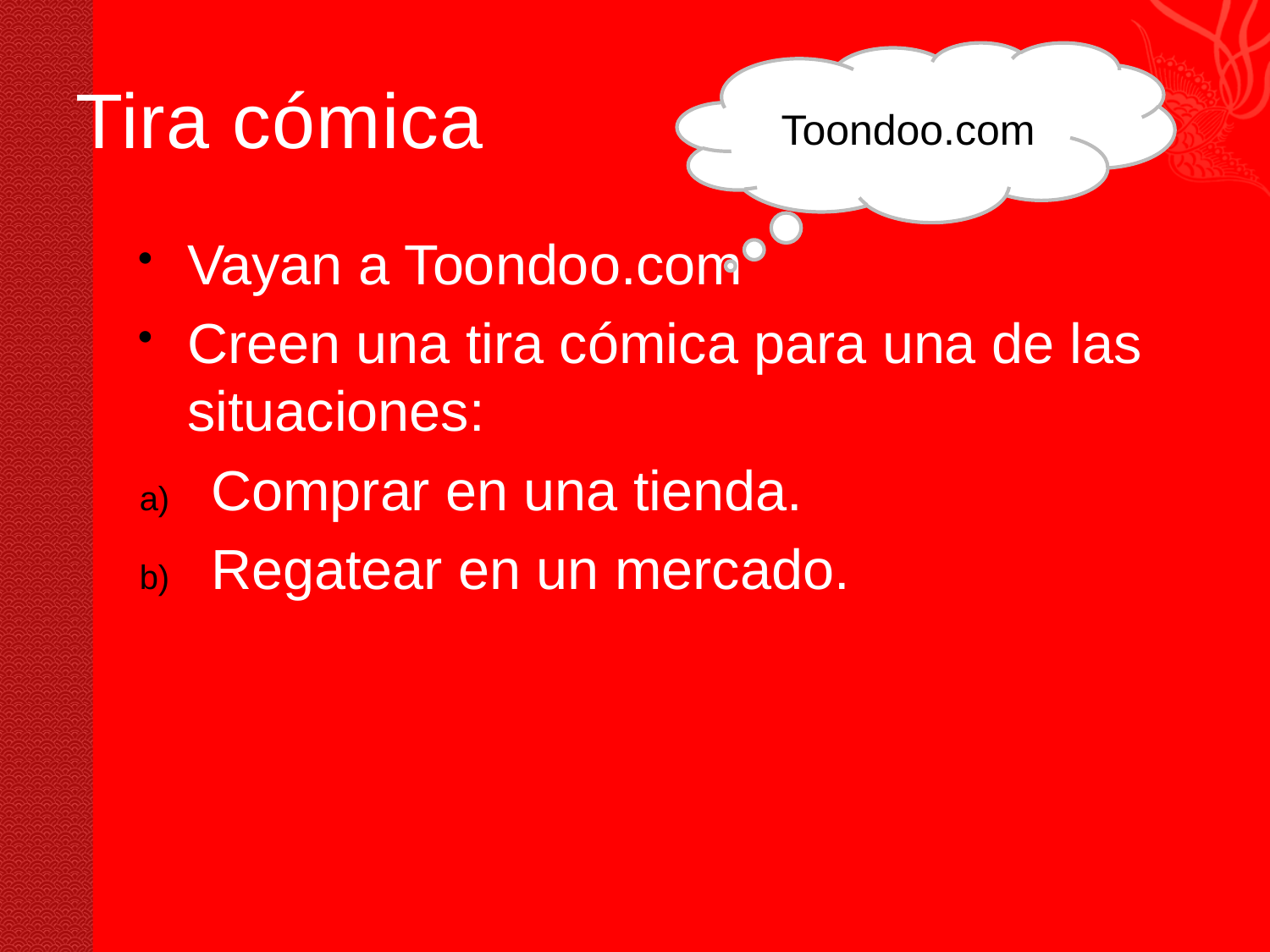

# Tira cómica
Toondoo.com
Vayan a Toondoo.com
Creen una tira cómica para una de las situaciones:
Comprar en una tienda.
Regatear en un mercado.